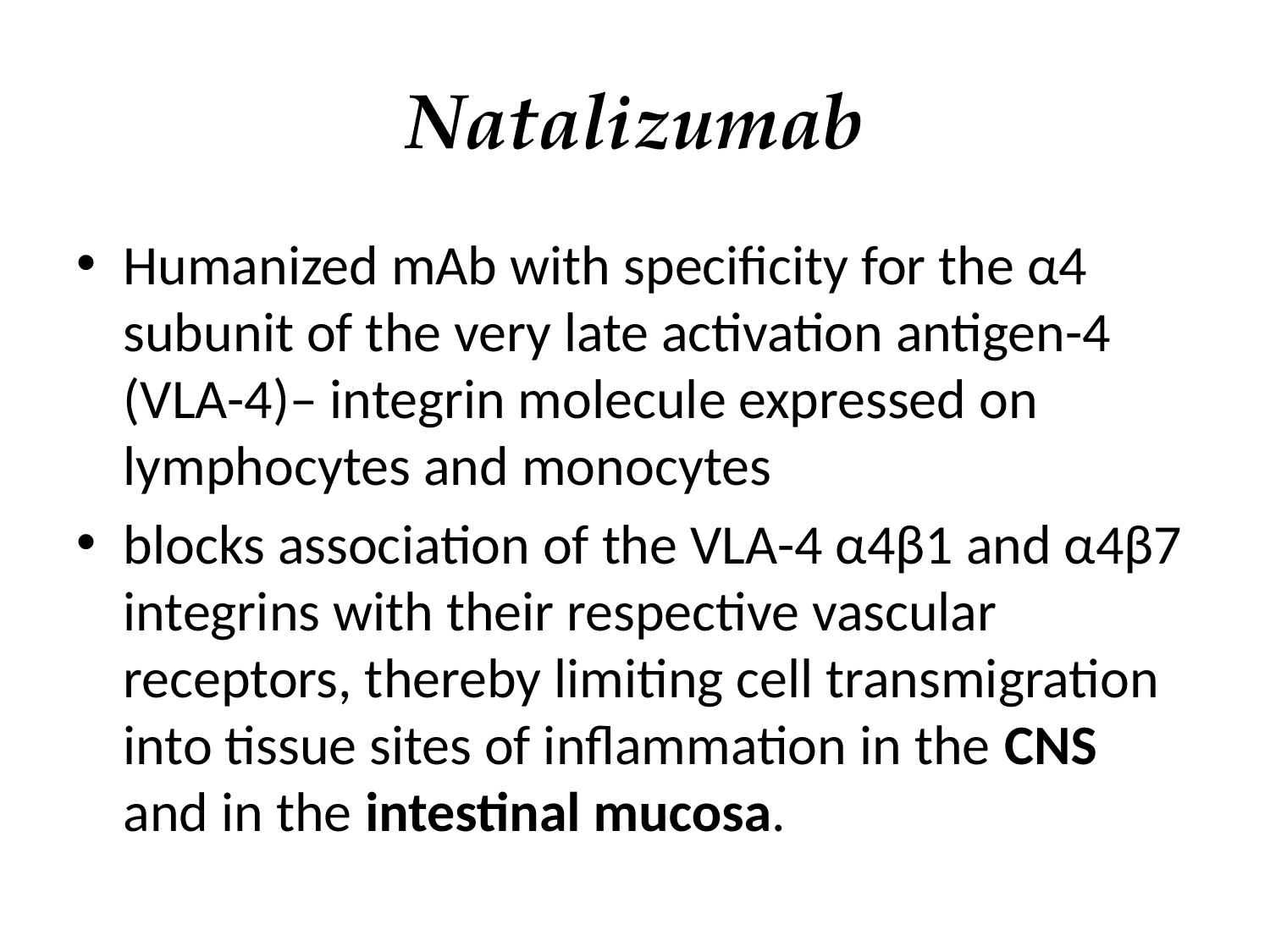

# Natalizumab
Humanized mAb with specificity for the α4 subunit of the very late activation antigen-4 (VLA-4)– integrin molecule expressed on lymphocytes and monocytes
blocks association of the VLA-4 α4β1 and α4β7 integrins with their respective vascular receptors, thereby limiting cell transmigration into tissue sites of inflammation in the CNS and in the intestinal mucosa.